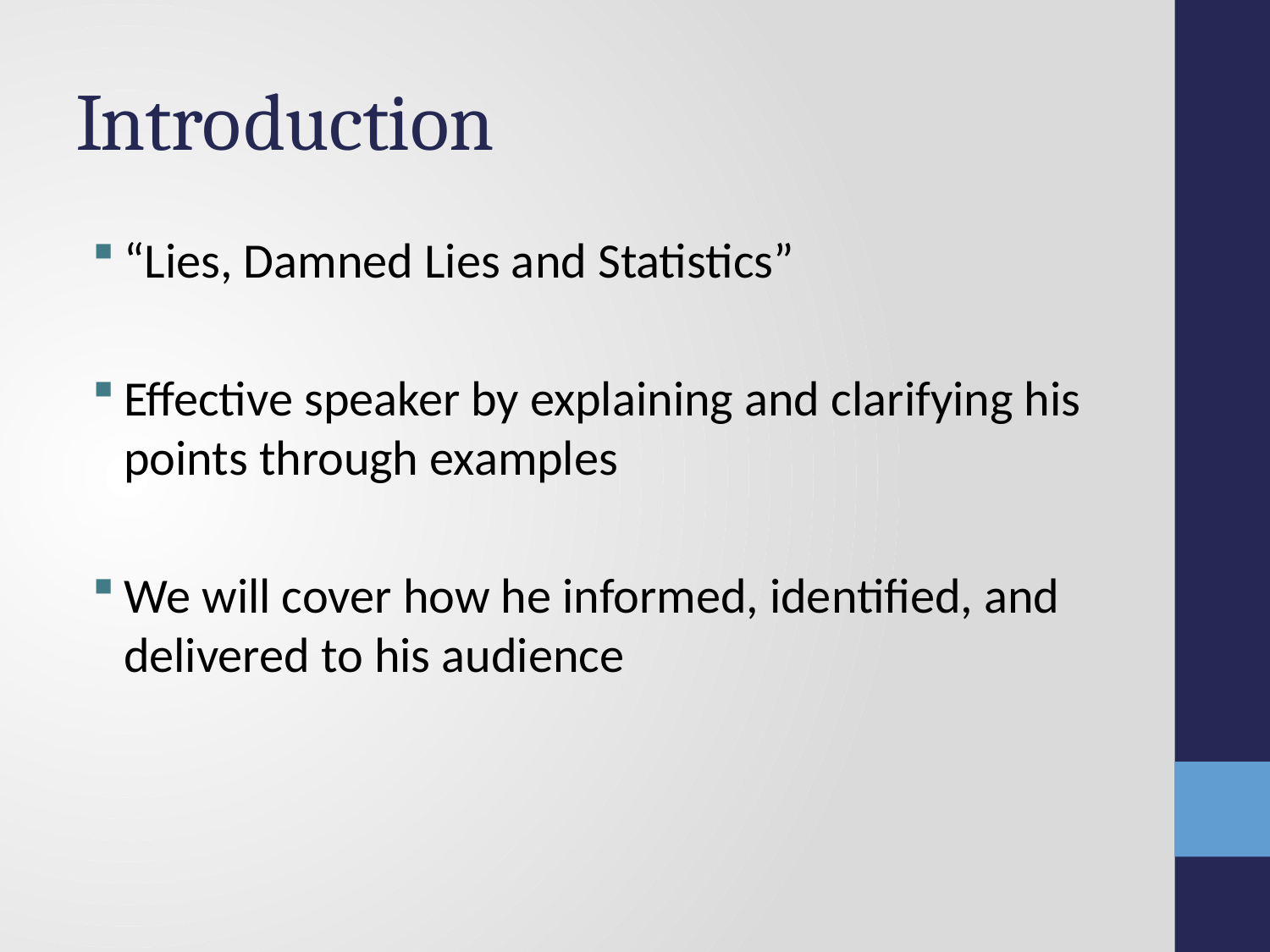

# Introduction
“Lies, Damned Lies and Statistics”

Effective speaker by explaining and clarifying his points through examples

We will cover how he informed, identified, and delivered to his audience